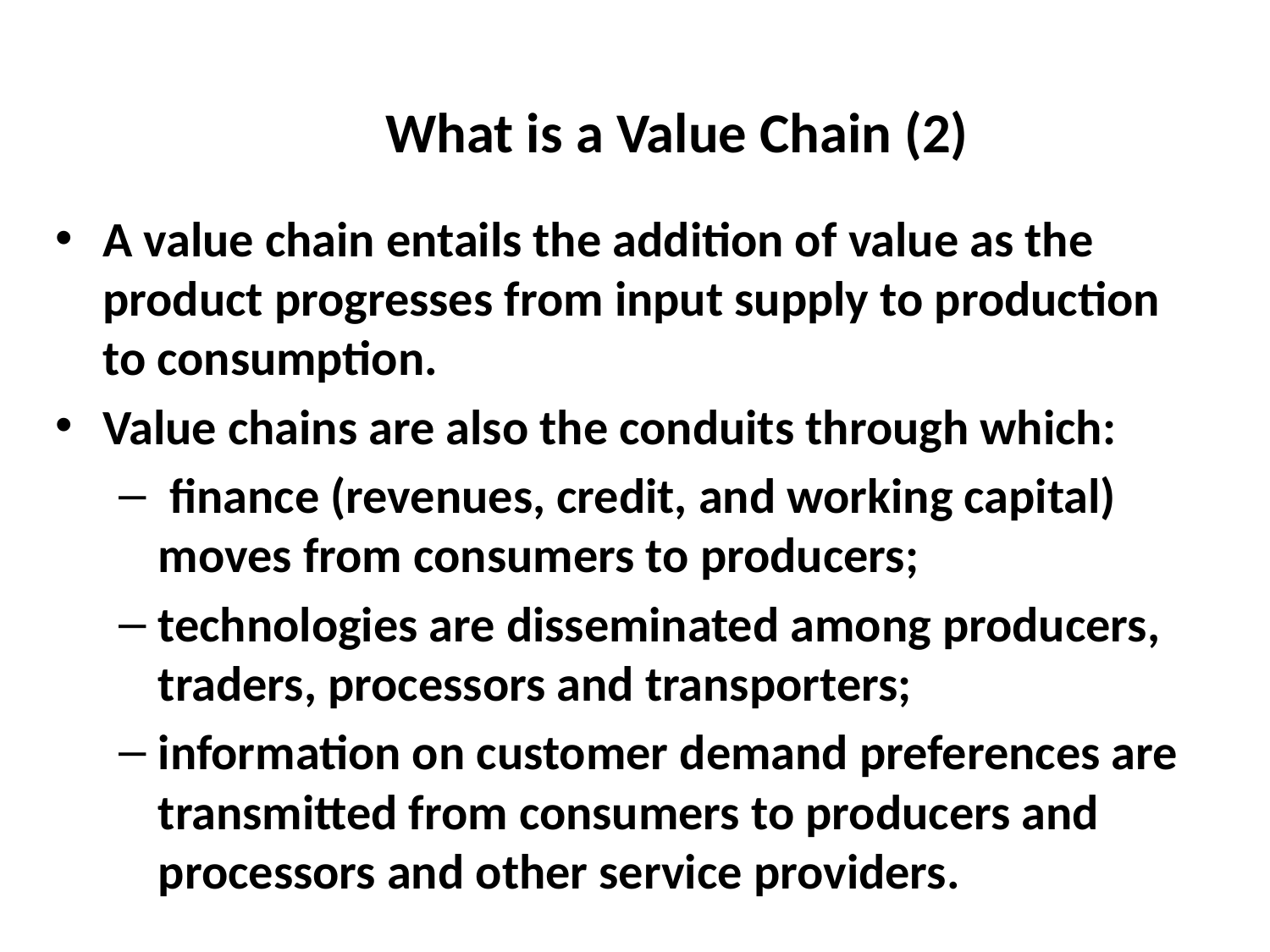

What is a Value Chain (2)
A value chain entails the addition of value as the product progresses from input supply to production to consumption.
Value chains are also the conduits through which:
 finance (revenues, credit, and working capital) moves from consumers to producers;
technologies are disseminated among producers, traders, processors and transporters;
information on customer demand preferences are transmitted from consumers to producers and processors and other service providers.